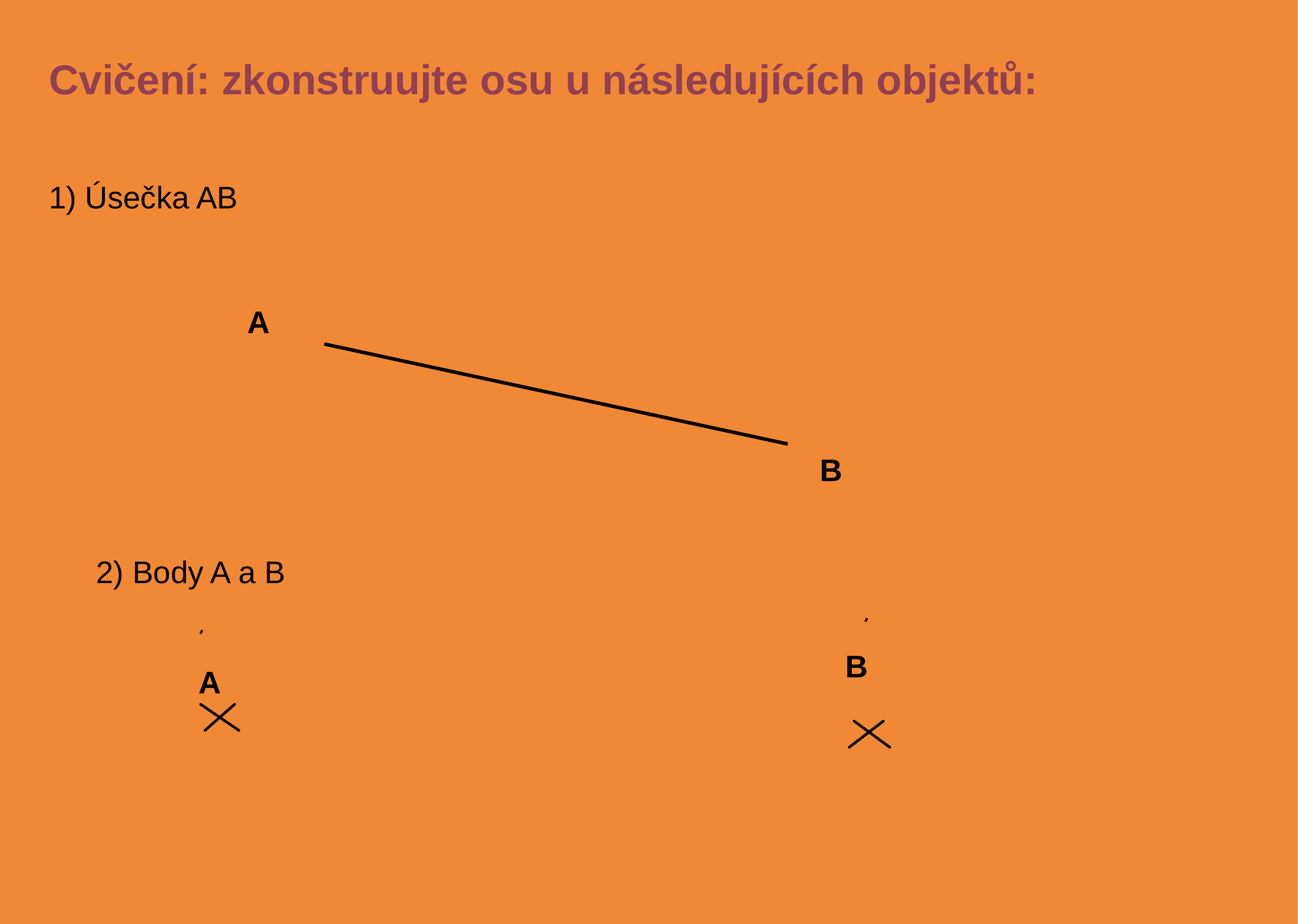

Cvičení: zkonstruujte osu u následujících objektů:

1) Úsečka AB

A
B
2) Body A a B

B
A